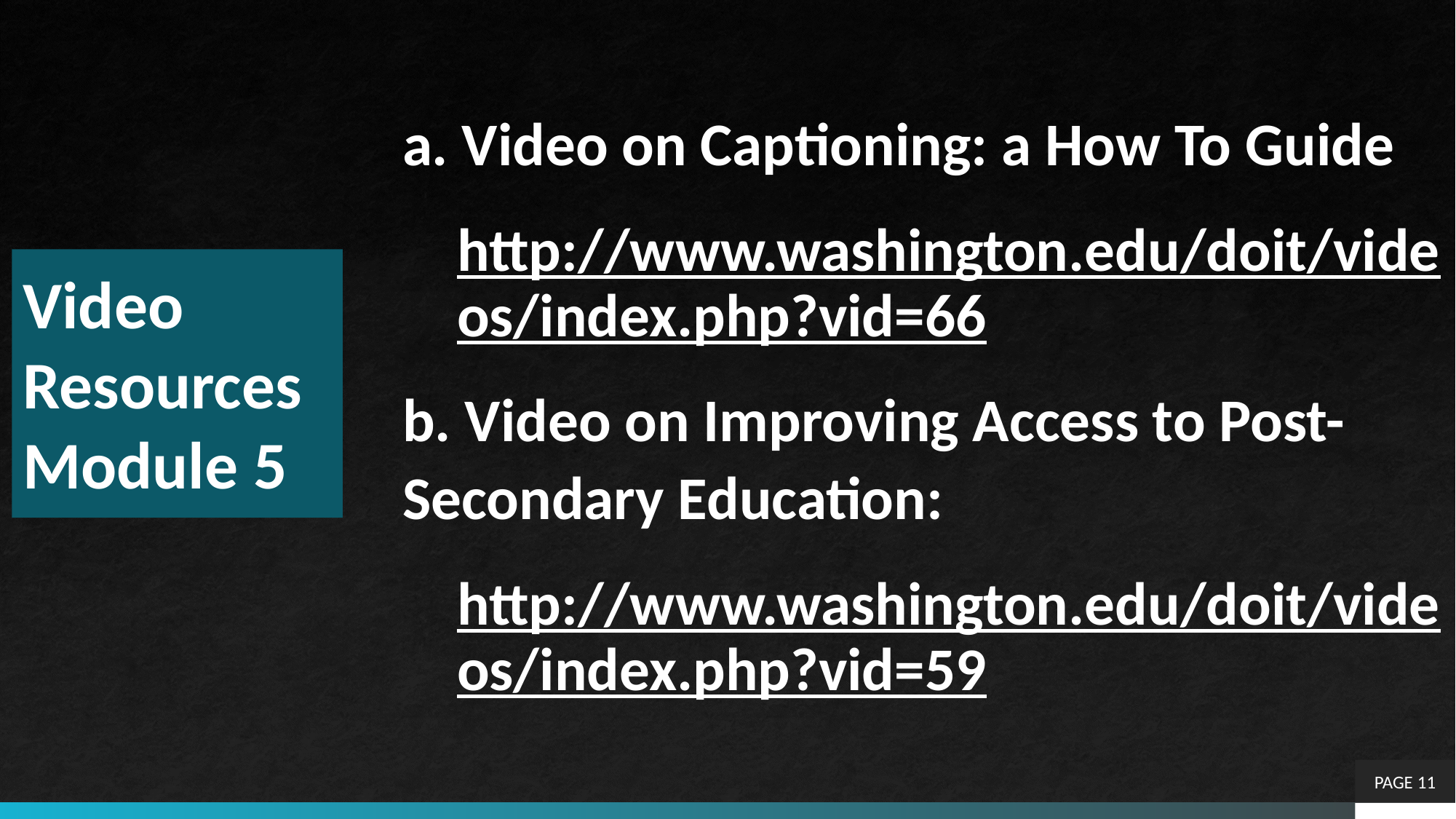

a. Video on Captioning: a How To Guide
http://www.washington.edu/doit/videos/index.php?vid=66
b. Video on Improving Access to Post-	Secondary Education:
http://www.washington.edu/doit/videos/index.php?vid=59

# Video Resources Module 5
PAGE 11